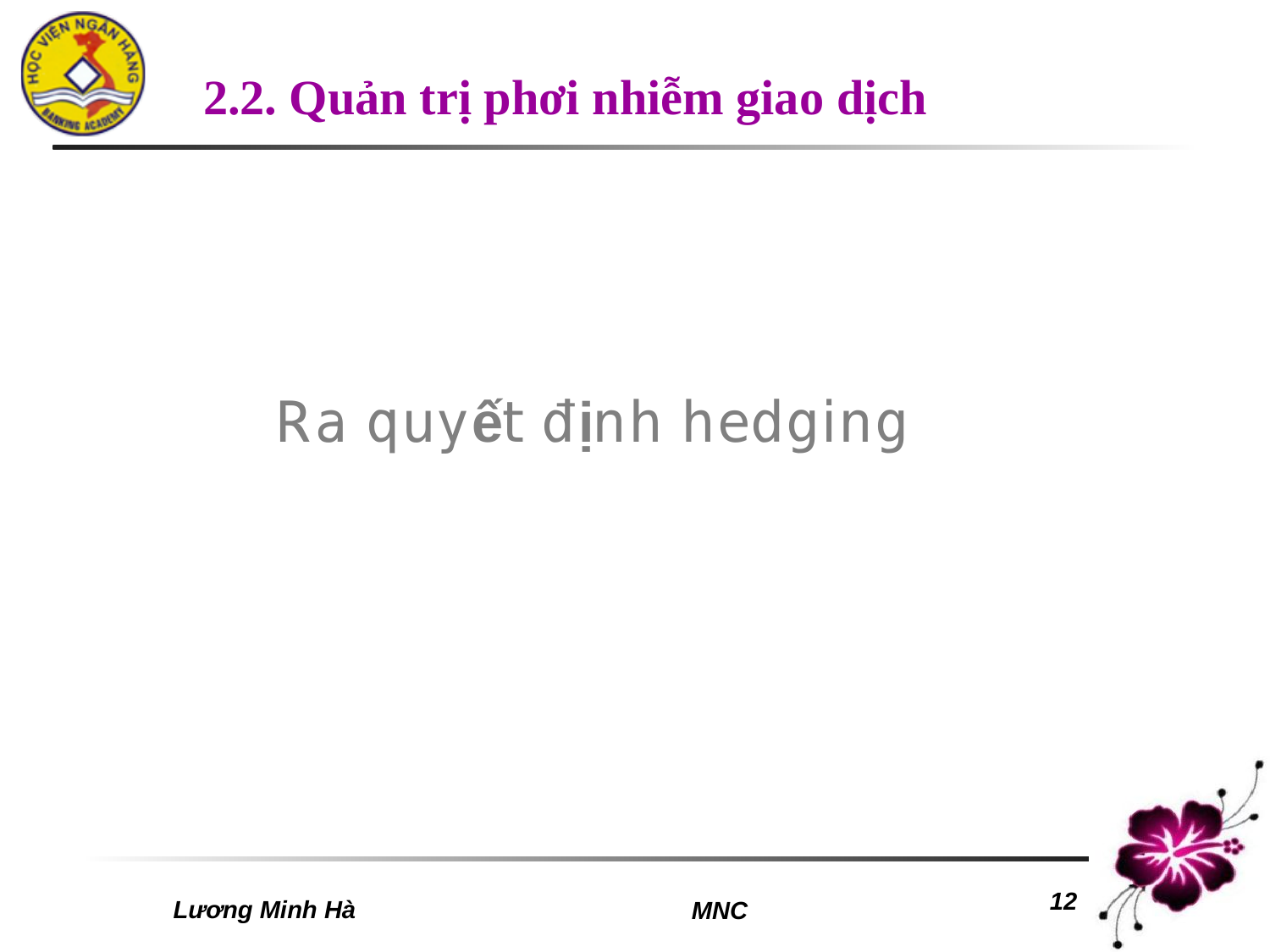

# 2.2. Quản trị phơi nhiễm giao dịch
Ra quyết định hedging
Lương Minh Hà